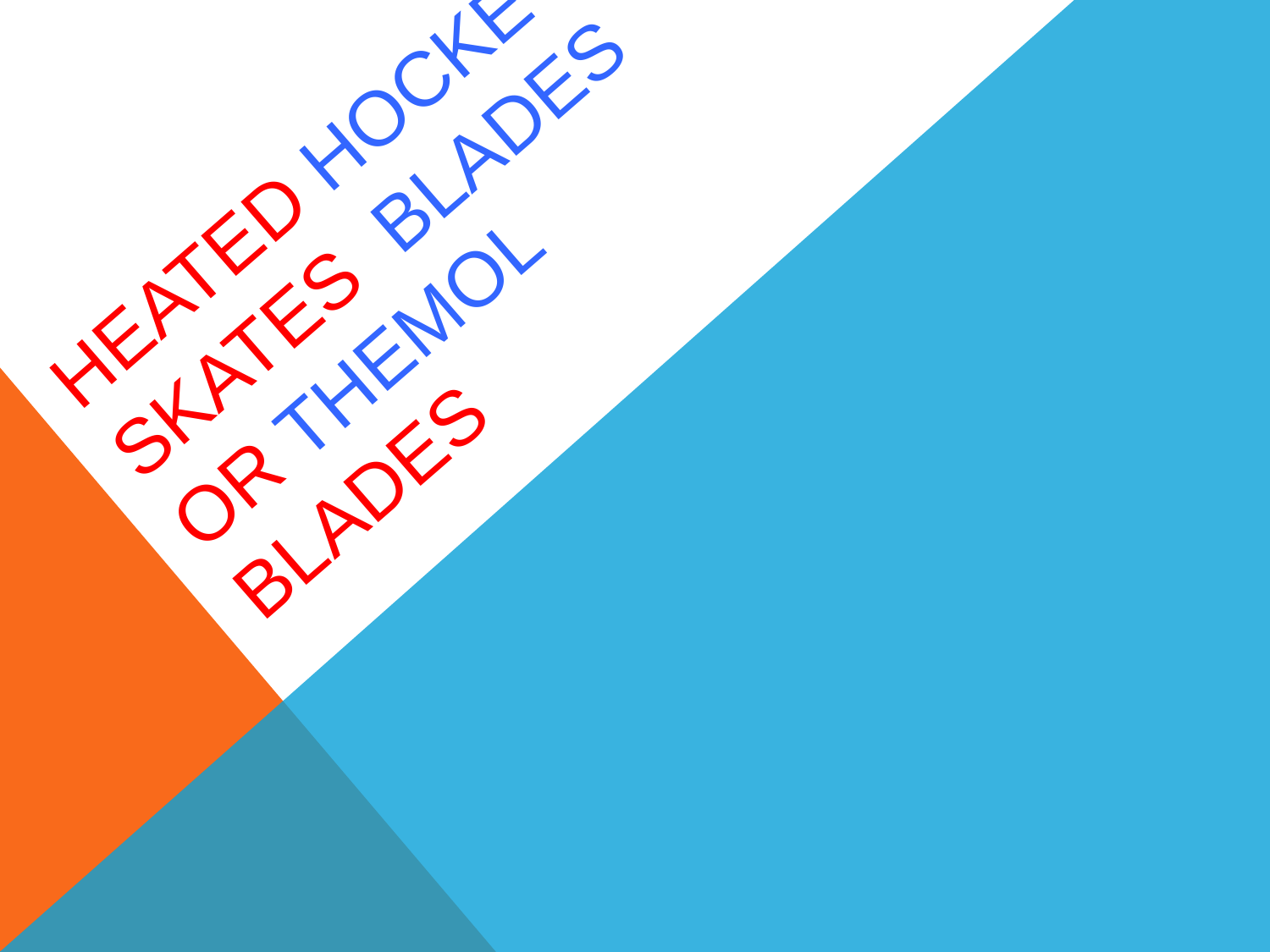

# Heated hockey skates  blades or themol blades